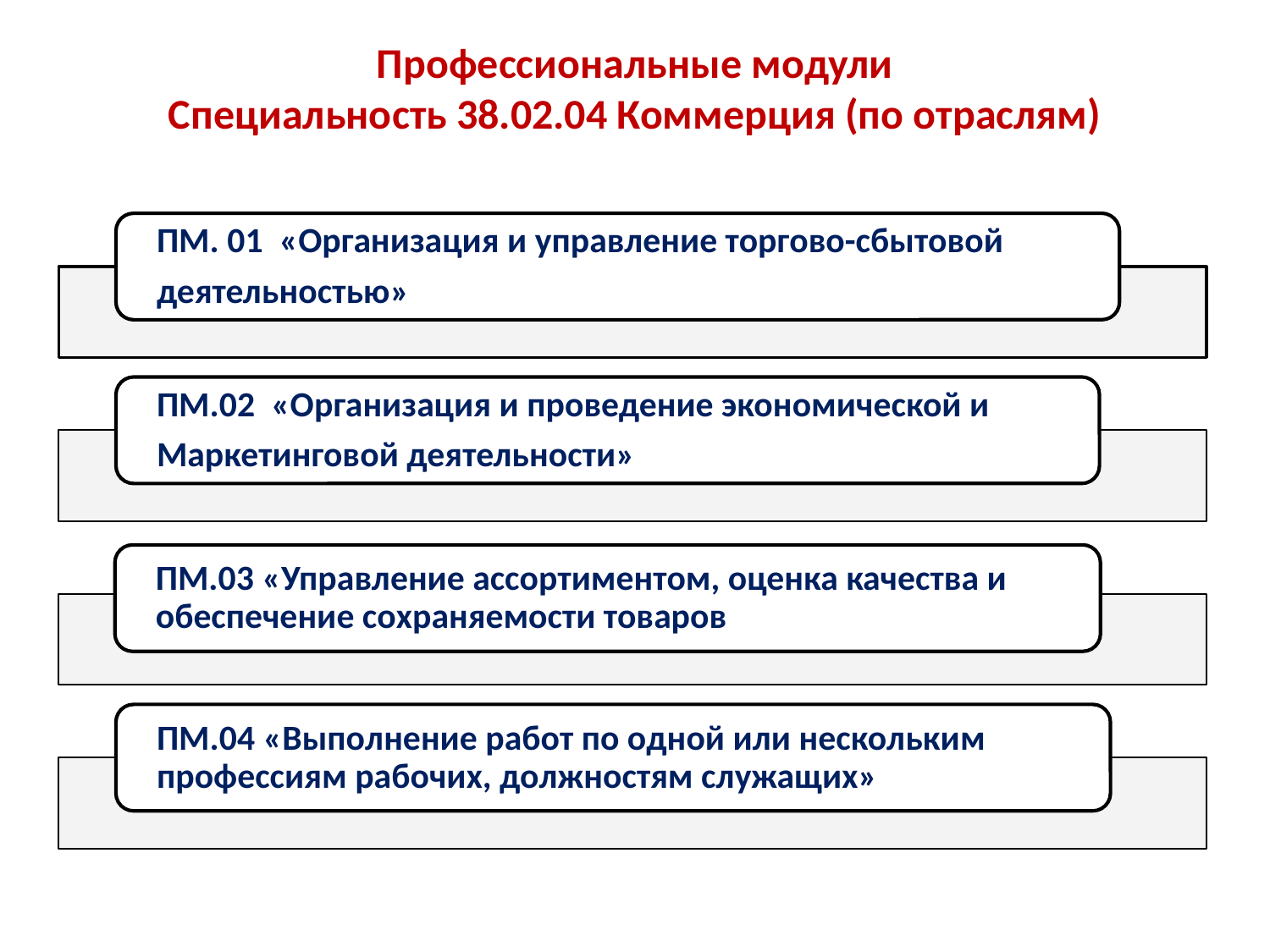

# Профессиональные модули Специальность 38.02.04 Коммерция (по отраслям)
ПМ. 01  «Организация и управление торгово-сбытовой
деятельностью»
ПМ.02  «Организация и проведение экономической и
Маркетинговой деятельности»
ПМ.03 «Управление ассортиментом, оценка качества и обеспечение сохраняемости товаров
ПМ.04 «Выполнение работ по одной или нескольким профессиям рабочих, должностям служащих»